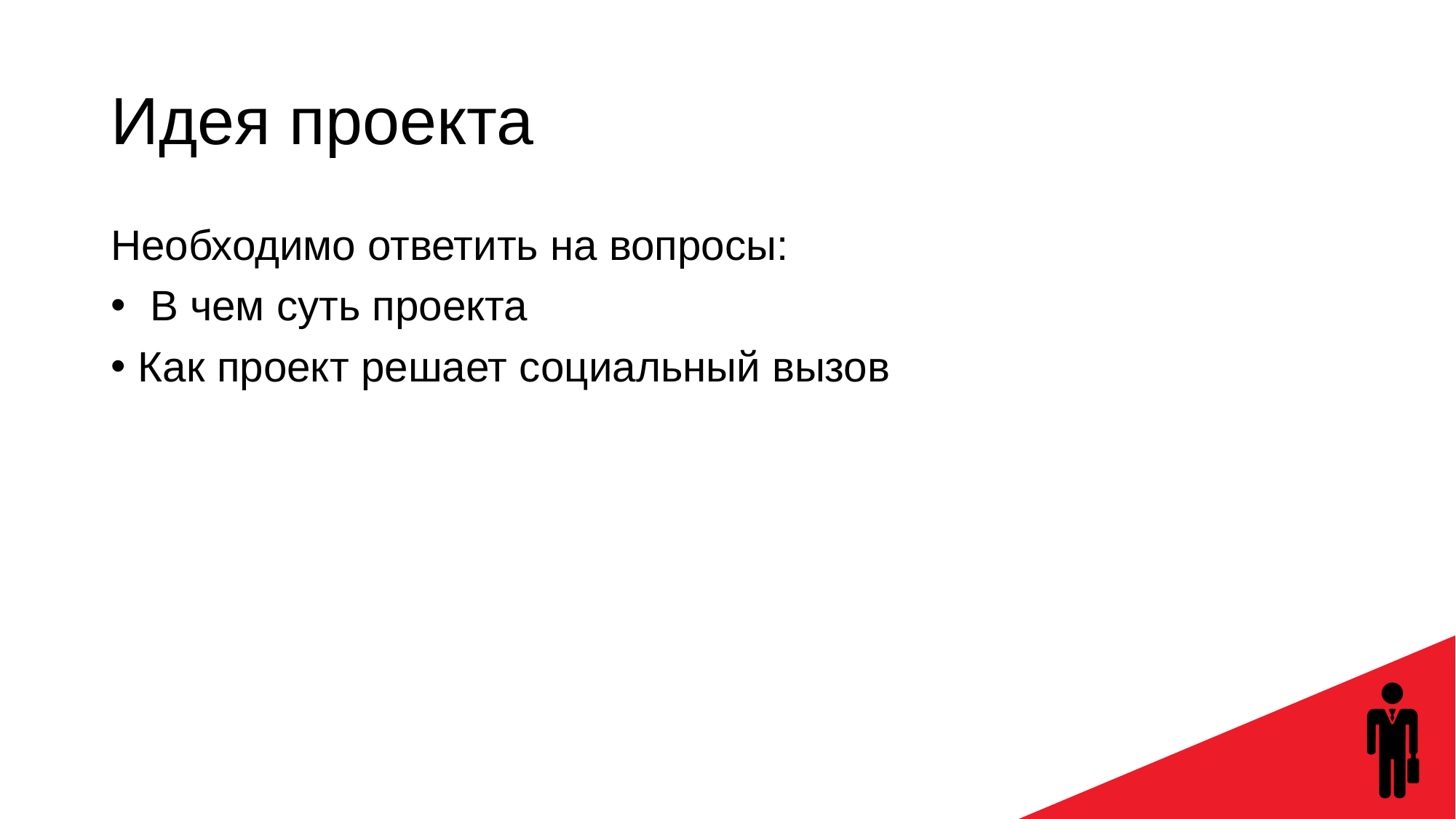

# Идея проекта
Необходимо ответить на вопросы:
 В чем суть проекта
Как проект решает социальный вызов